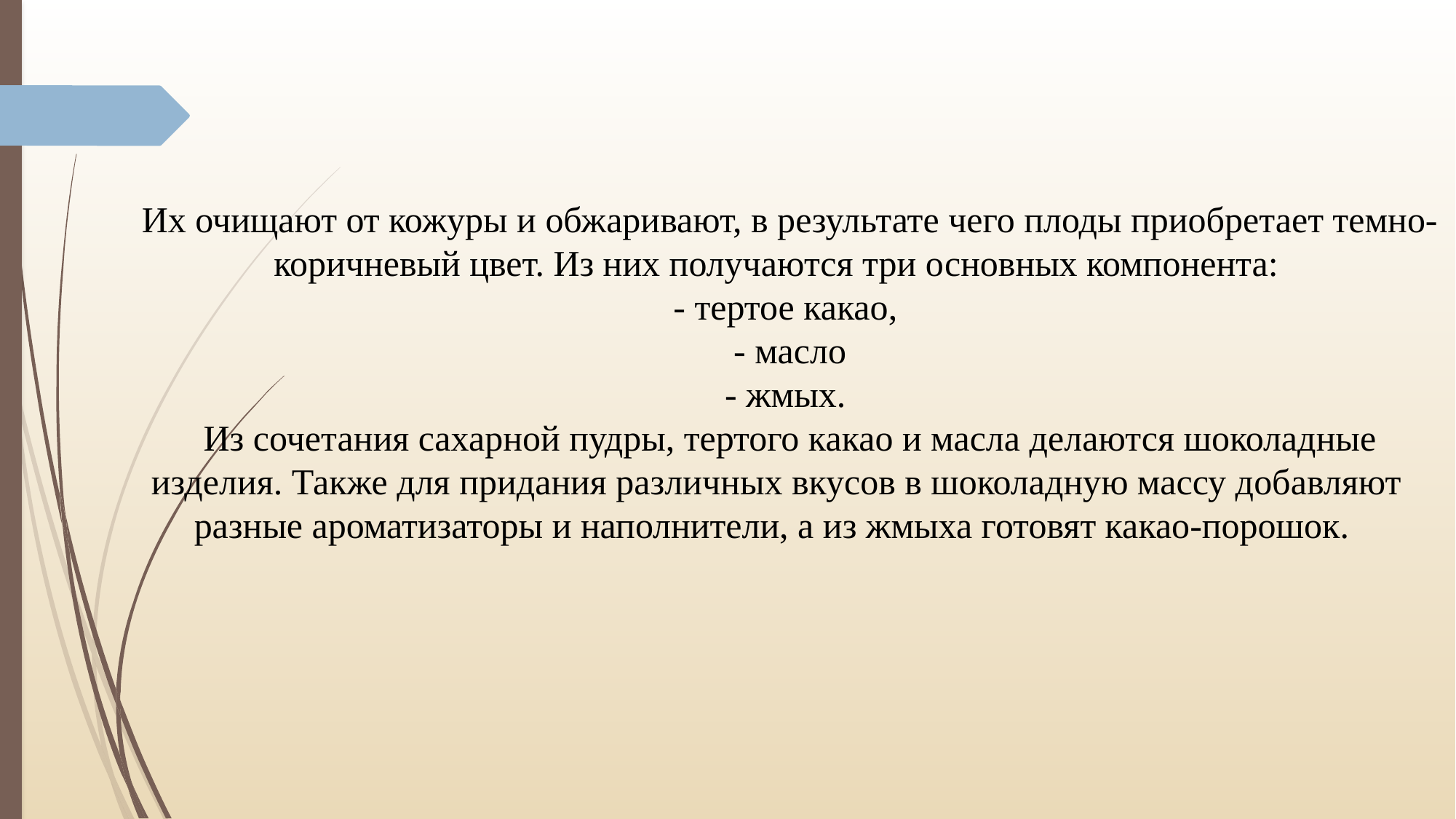

Их очищают от кожуры и обжаривают, в результате чего плоды приобретает темно-коричневый цвет. Из них получаются три основных компонента:
- тертое какао,
- масло
- жмых.
Из сочетания сахарной пудры, тертого какао и масла делаются шоколадные изделия. Также для придания различных вкусов в шоколадную массу добавляют разные ароматизаторы и наполнители, а из жмыха готовят какао-порошок.